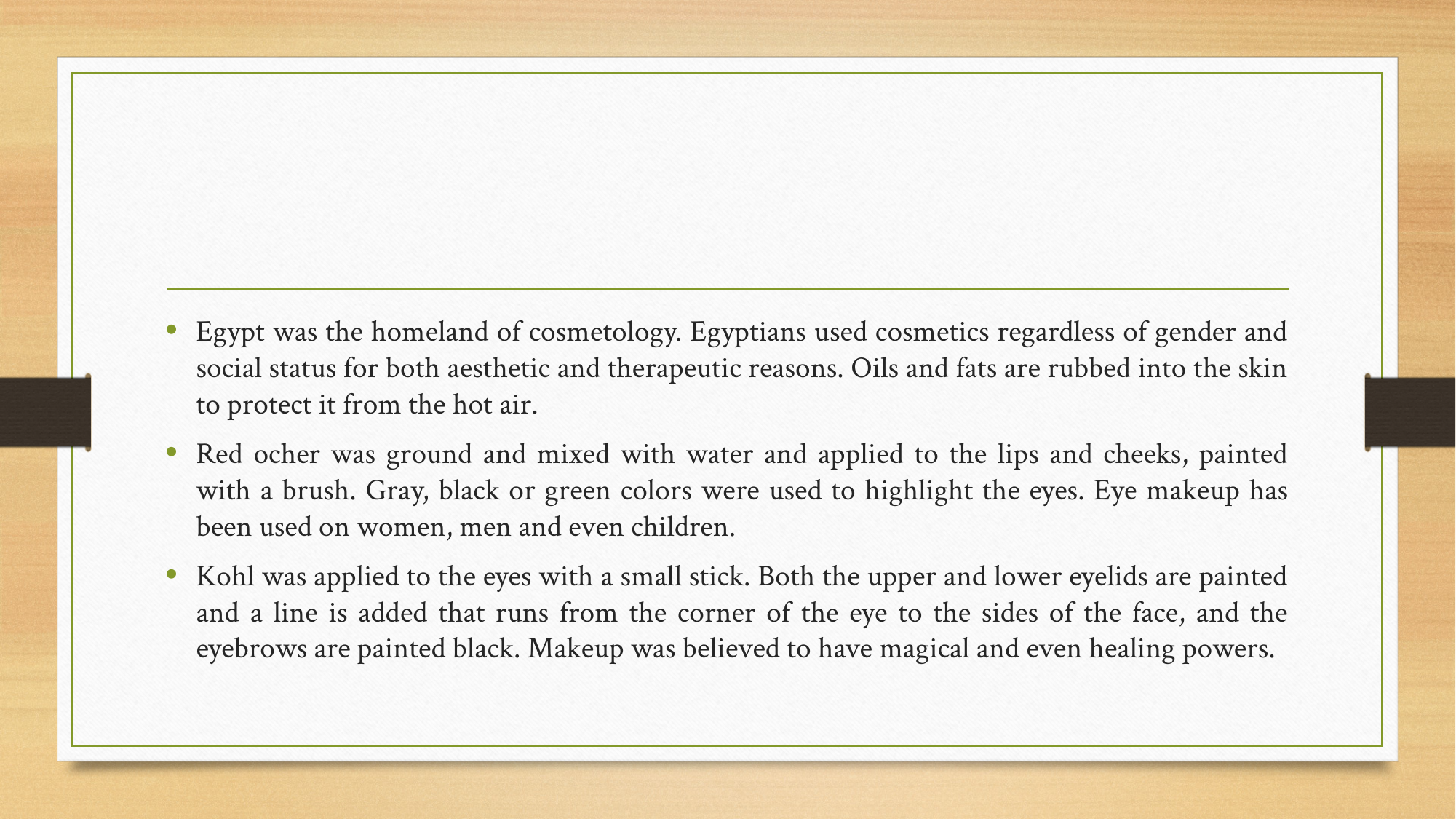

Egypt was the homeland of cosmetology. Egyptians used cosmetics regardless of gender and social status for both aesthetic and therapeutic reasons. Oils and fats are rubbed into the skin to protect it from the hot air.
Red ocher was ground and mixed with water and applied to the lips and cheeks, painted with a brush. Gray, black or green colors were used to highlight the eyes. Eye makeup has been used on women, men and even children.
Kohl was applied to the eyes with a small stick. Both the upper and lower eyelids are painted and a line is added that runs from the corner of the eye to the sides of the face, and the eyebrows are painted black. Makeup was believed to have magical and even healing powers.